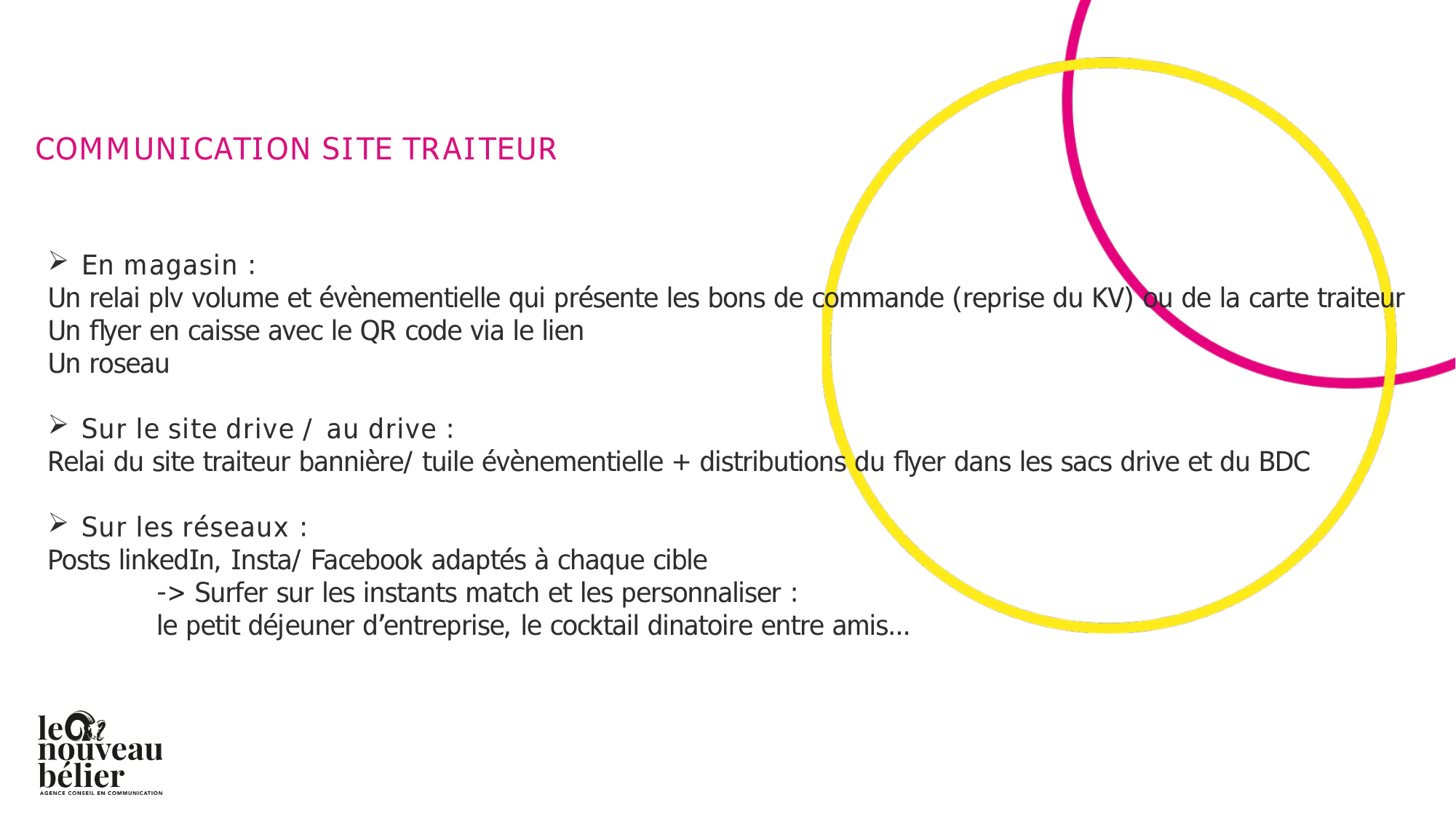

Communication site traiteur

En magasin :
Un relai plv volume et évènementielle qui présente les bons de commande (reprise du KV) ou de la carte traiteur
Un flyer en caisse avec le QR code via le lien
Un roseau

Sur le site drive / au drive :
Relai du site traiteur bannière/ tuile évènementielle + distributions du flyer dans les sacs drive et du BDC

Sur les réseaux :
Posts linkedIn, Insta/ Facebook adaptés à chaque cible
 	-> Surfer sur les instants match et les personnaliser :
	le petit déjeuner d’entreprise, le cocktail dinatoire entre amis…